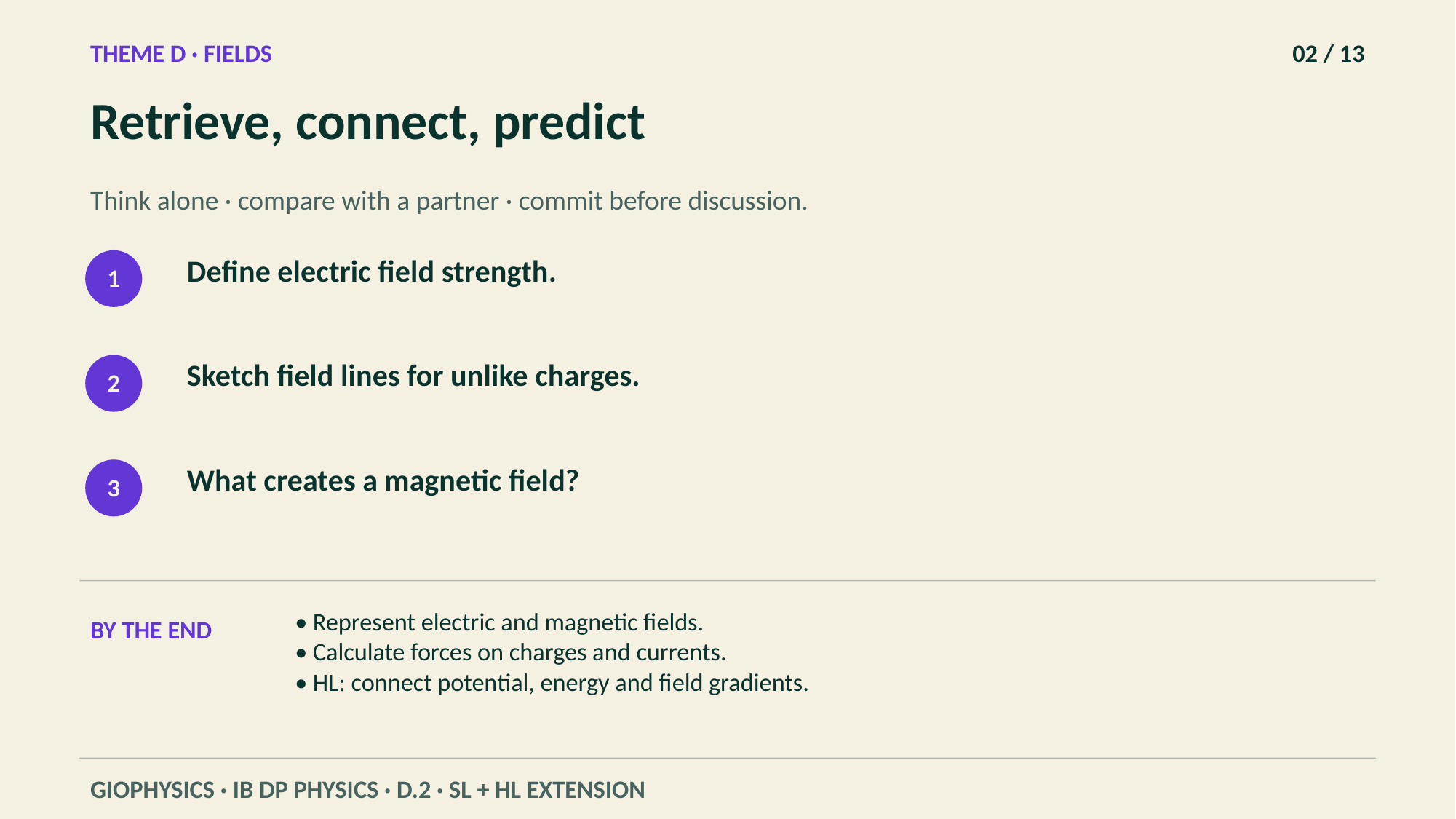

THEME D · FIELDS
02 / 13
Retrieve, connect, predict
Think alone · compare with a partner · commit before discussion.
Define electric field strength.

1
Sketch field lines for unlike charges.

2
What creates a magnetic field?

3

• Represent electric and magnetic fields.
• Calculate forces on charges and currents.
• HL: connect potential, energy and field gradients.
BY THE END

GIOPHYSICS · IB DP PHYSICS · D.2 · SL + HL EXTENSION